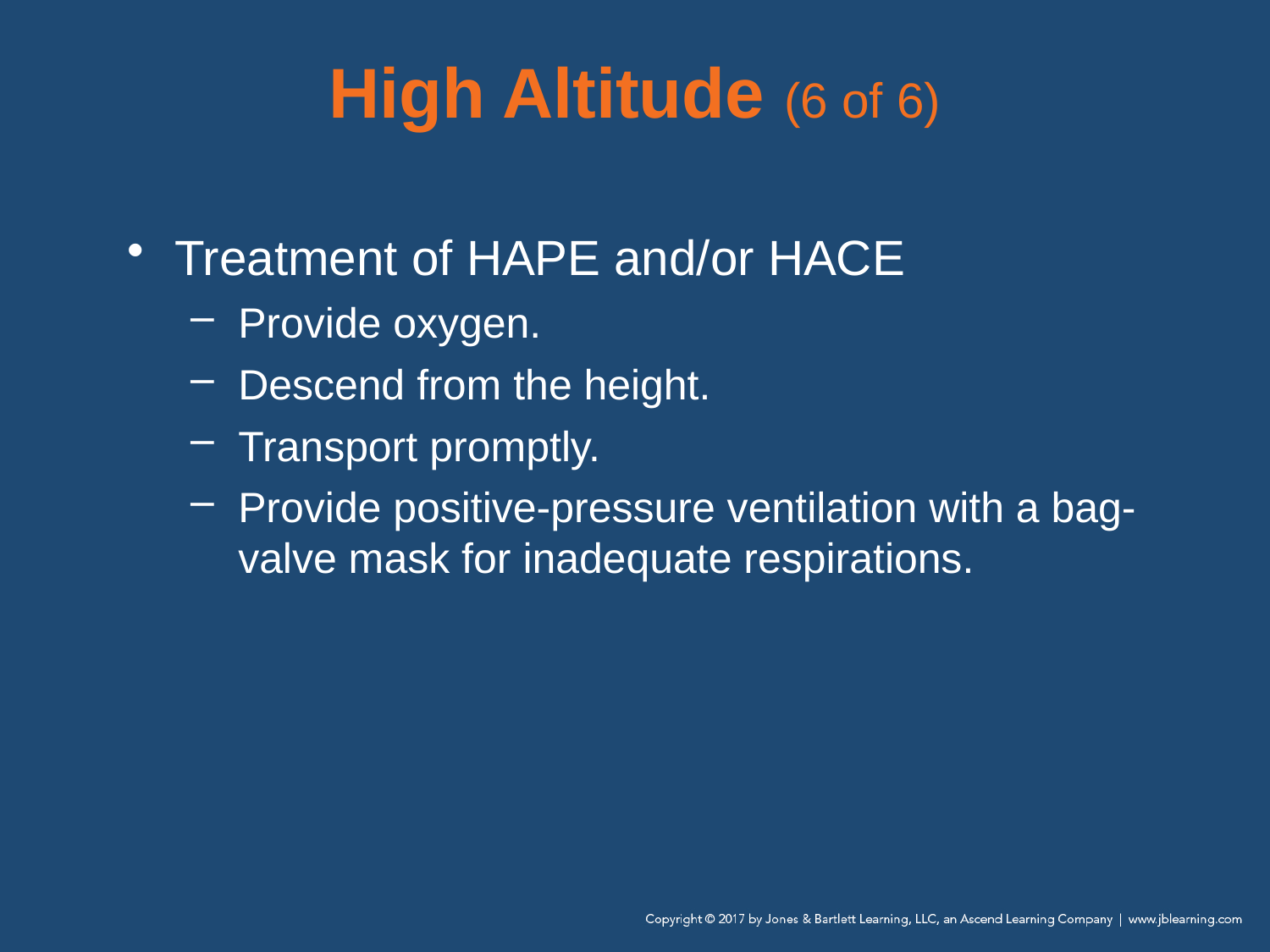

# High Altitude (6 of 6)
Treatment of HAPE and/or HACE
Provide oxygen.
Descend from the height.
Transport promptly.
Provide positive-pressure ventilation with a bag-valve mask for inadequate respirations.